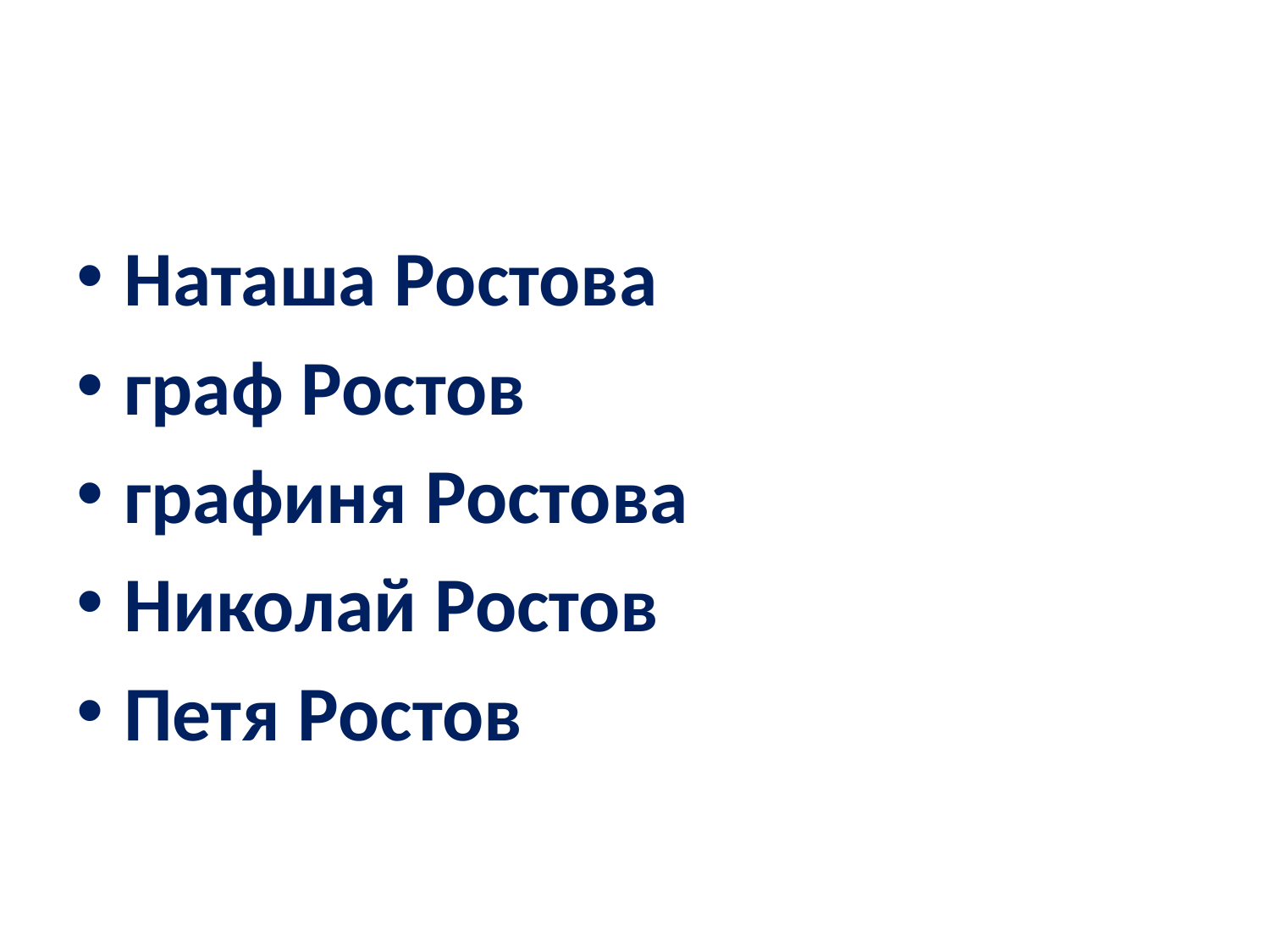

#
Наташа Ростова
граф Ростов
графиня Ростова
Николай Ростов
Петя Ростов